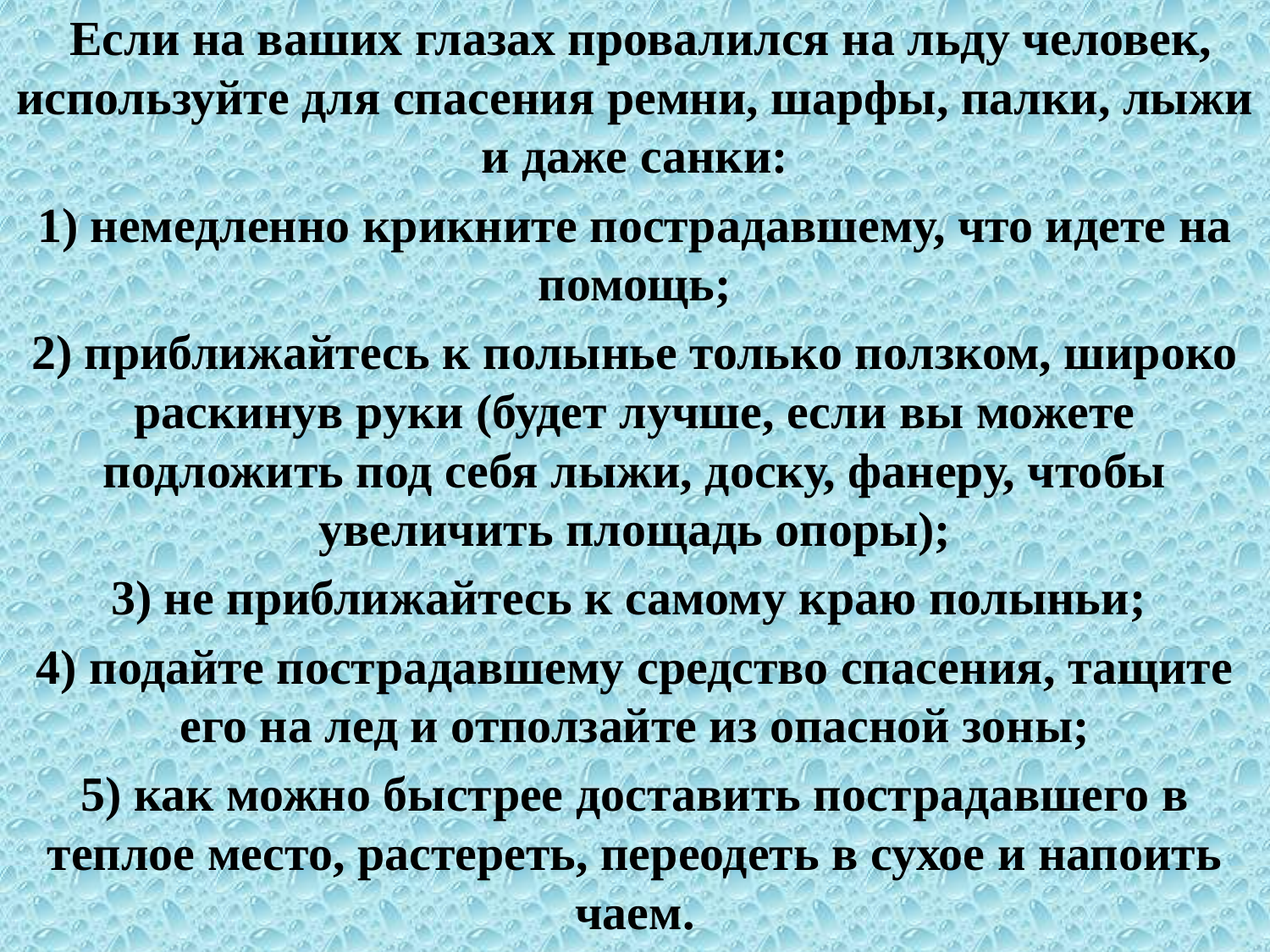

Если на ваших глазах провалился на льду человек, используйте для спасения ремни, шарфы, палки, лыжи и даже санки:
1) немедленно крикните пострадавшему, что идете на помощь;
2) приближайтесь к полынье только ползком, широко раскинув руки (будет лучше, если вы можете подложить под себя лыжи, доску, фанеру, чтобы увеличить площадь опоры);
3) не приближайтесь к самому краю полыньи;
4) подайте пострадавшему средство спасения, тащите его на лед и отползайте из опасной зоны;
5) как можно быстрее доставить пострадавшего в теплое место, растереть, переодеть в сухое и напоить чаем.